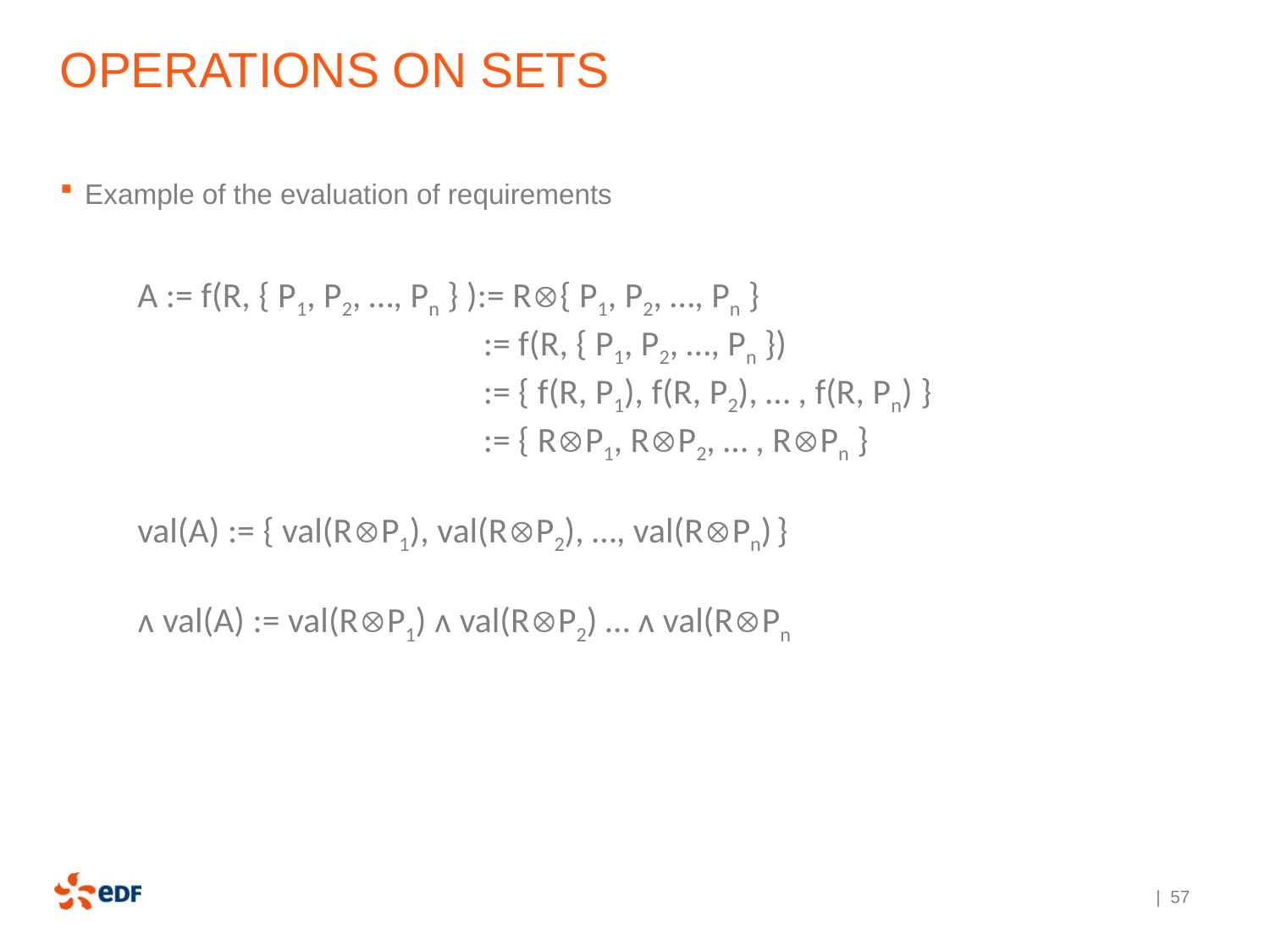

# Operations on sets
Example of the evaluation of requirements
A := f(R, { P1, P2, …, Pn } ):= R⊗{ P1, P2, …, Pn }
                                           := f(R, { P1, P2, …, Pn })
                                           := { f(R, P1), f(R, P2), … , f(R, Pn) }
                                           := { R⊗P1, R⊗P2, … , R⊗Pn }

val(A) := { val(R⊗P1), val(R⊗P2), …, val(R⊗Pn) }

ᴧ val(A) := val(R⊗P1) ᴧ val(R⊗P2) … ᴧ val(R⊗Pn